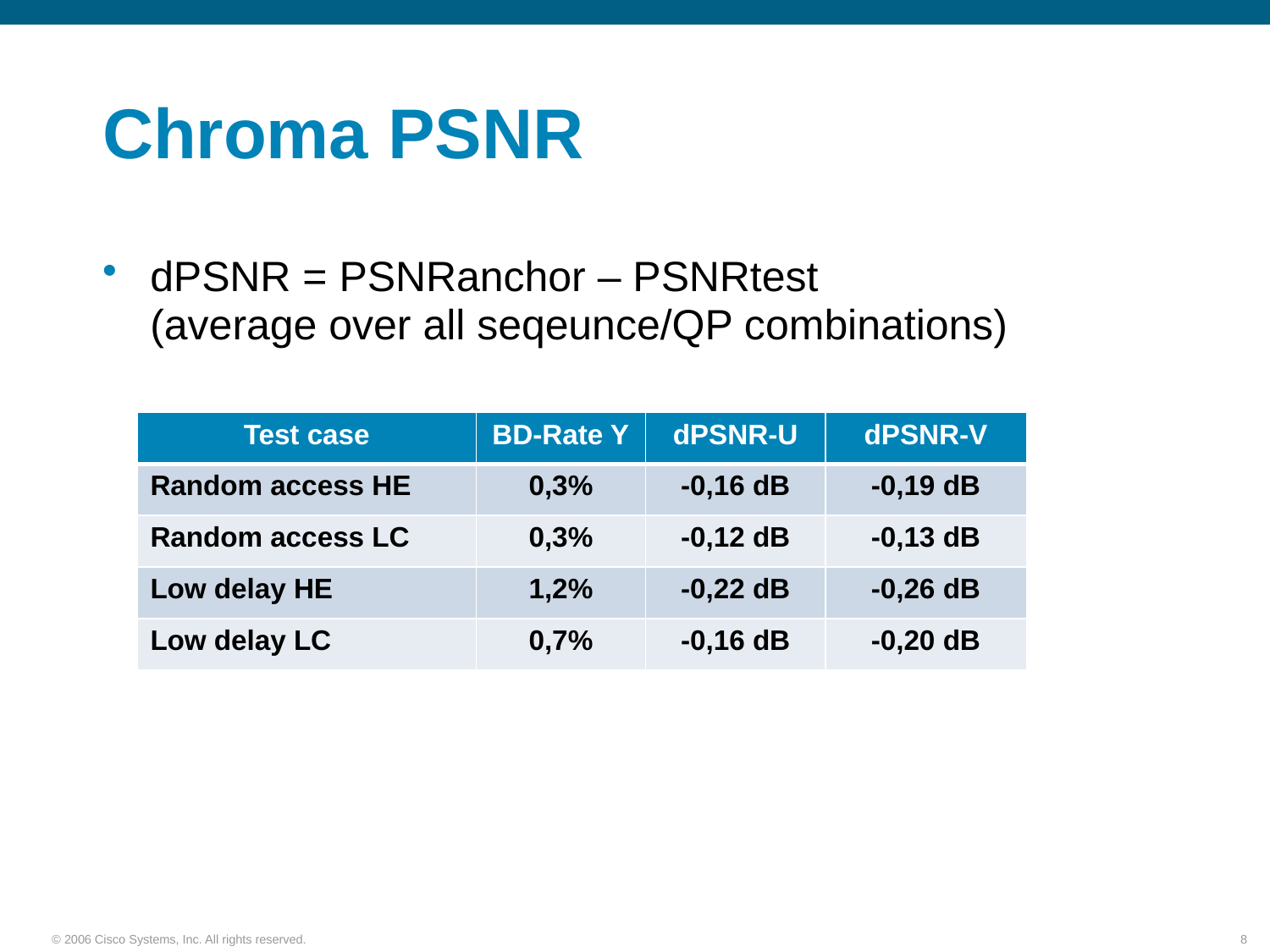

# Chroma PSNR
dPSNR = PSNRanchor – PSNRtest
(average over all seqeunce/QP combinations)

| Test case | BD-Rate Y | dPSNR-U | dPSNR-V |
| --- | --- | --- | --- |
| Random access HE | 0,3% | -0,16 dB | -0,19 dB |
| Random access LC | 0,3% | -0,12 dB | -0,13 dB |
| Low delay HE | 1,2% | -0,22 dB | -0,26 dB |
| Low delay LC | 0,7% | -0,16 dB | -0,20 dB |